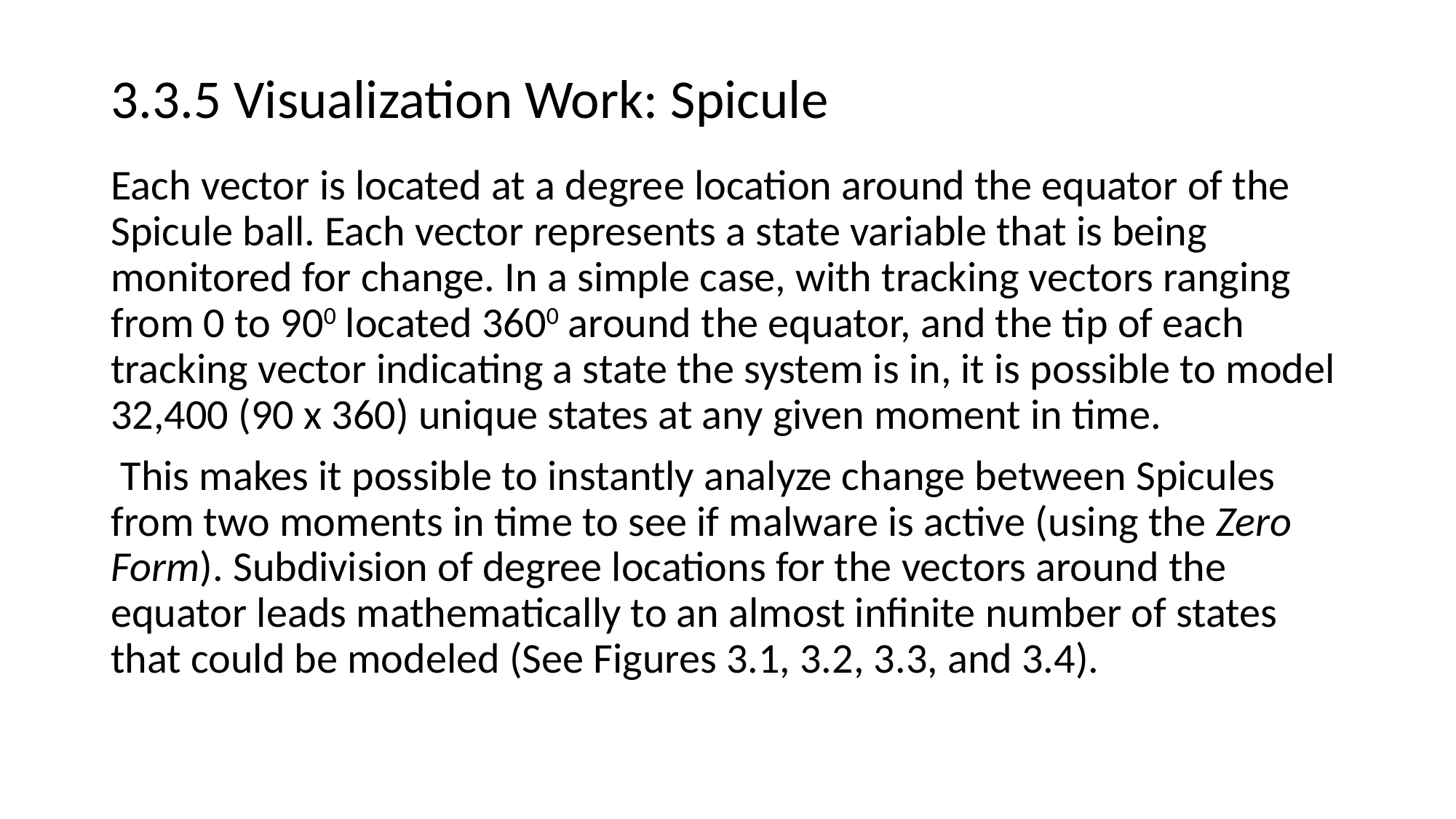

# 3.3.5 Visualization Work: Spicule
Each vector is located at a degree location around the equator of the Spicule ball. Each vector represents a state variable that is being monitored for change. In a simple case, with tracking vectors ranging from 0 to 900 located 3600 around the equator, and the tip of each tracking vector indicating a state the system is in, it is possible to model 32,400 (90 x 360) unique states at any given moment in time.
 This makes it possible to instantly analyze change between Spicules from two moments in time to see if malware is active (using the Zero Form). Subdivision of degree locations for the vectors around the equator leads mathematically to an almost infinite number of states that could be modeled (See Figures 3.1, 3.2, 3.3, and 3.4).